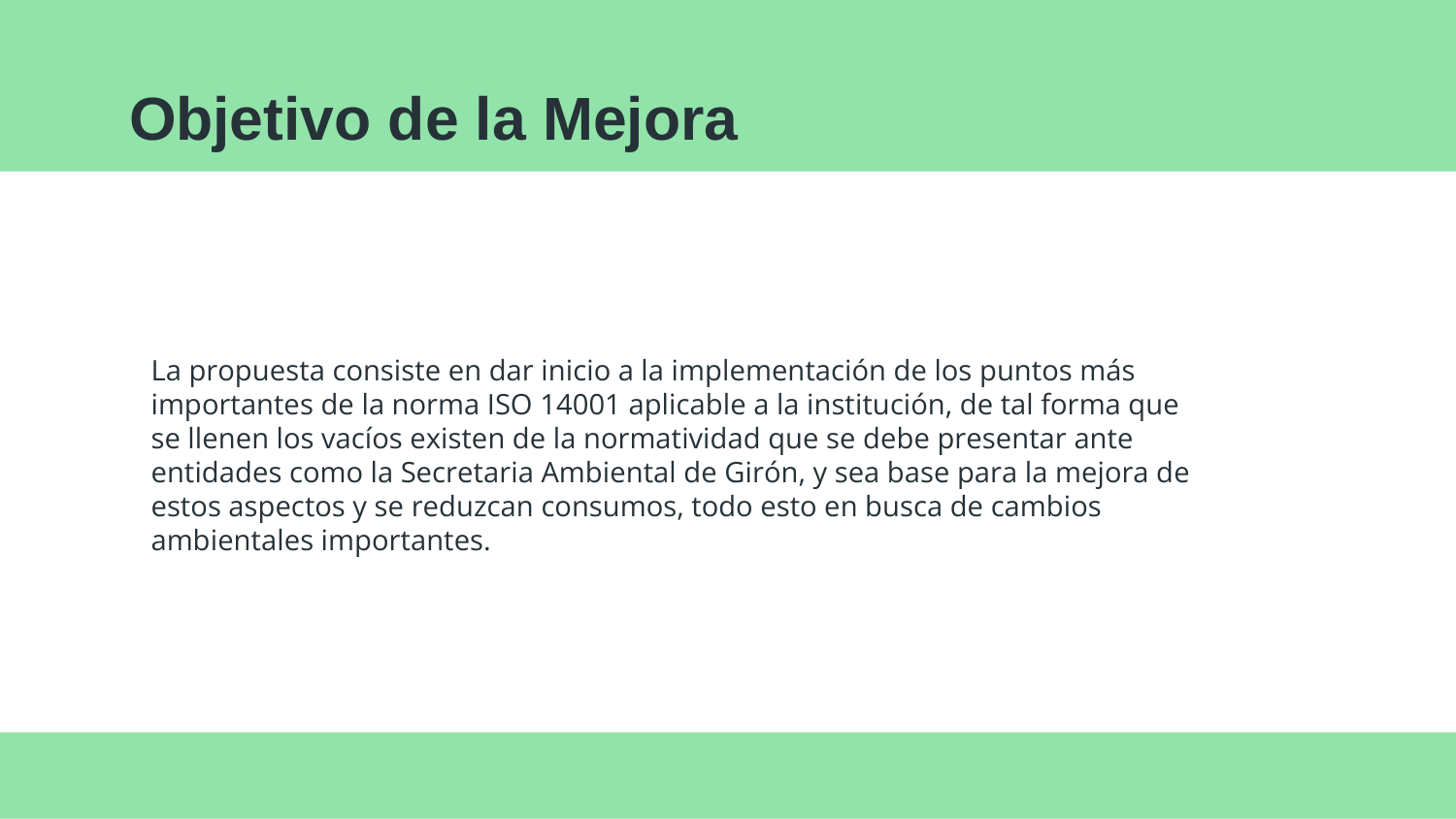

# Objetivo de la Mejora
La propuesta consiste en dar inicio a la implementación de los puntos más importantes de la norma ISO 14001 aplicable a la institución, de tal forma que se llenen los vacíos existen de la normatividad que se debe presentar ante entidades como la Secretaria Ambiental de Girón, y sea base para la mejora de estos aspectos y se reduzcan consumos, todo esto en busca de cambios ambientales importantes.